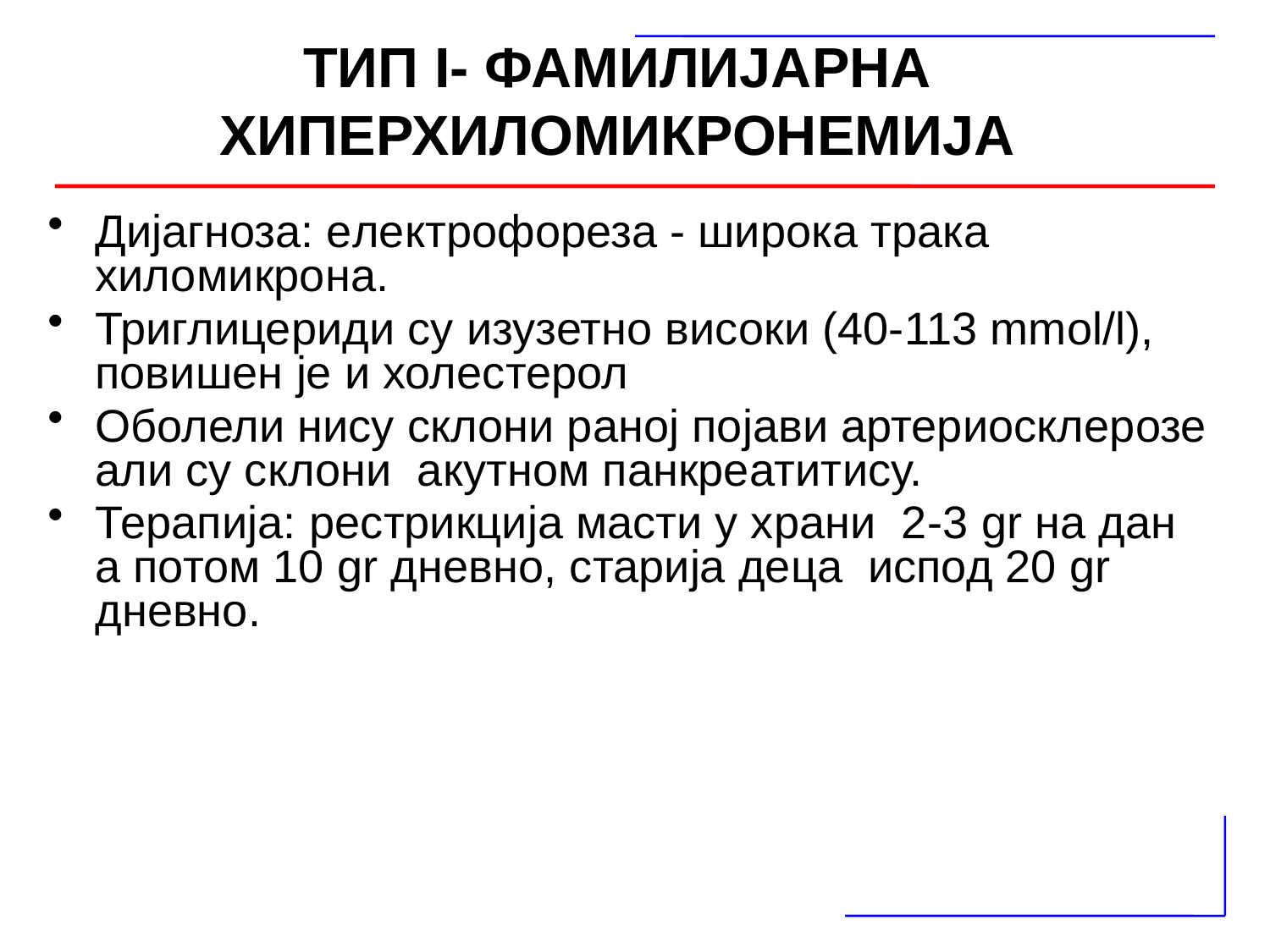

ТИП I- ФАМИЛИЈАРНА ХИПЕРХИЛОМИКРОНЕМИЈА
Дијагноза: електрофореза - широка трака хиломикрона.
Триглицериди су изузетно високи (40-113 mmol/l), повишен је и холестерол
Оболели нису склони раној појави артериосклерозе али су склони  акутном панкреатитису.
Терапија: рестрикција масти у храни  2-3 gr на дан а потом 10 gr дневно, старија деца  испод 20 gr дневно.